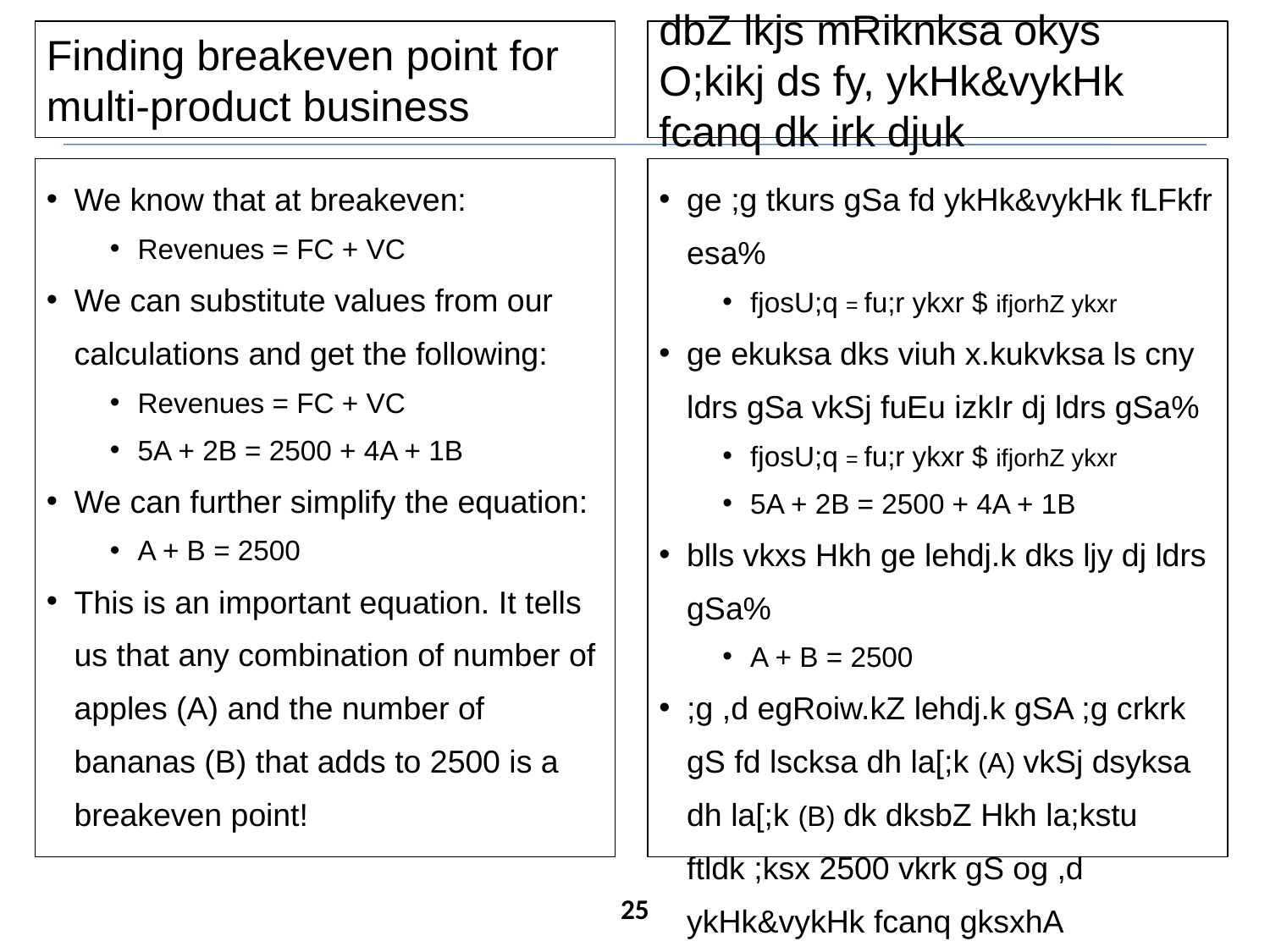

Finding breakeven point for multi-product business
dbZ lkjs mRiknksa okys O;kikj ds fy, ykHk&vykHk fcanq dk irk djuk
We know that at breakeven:
Revenues = FC + VC
We can substitute values from our calculations and get the following:
Revenues = FC + VC
5A + 2B = 2500 + 4A + 1B
We can further simplify the equation:
A + B = 2500
This is an important equation. It tells us that any combination of number of apples (A) and the number of bananas (B) that adds to 2500 is a breakeven point!
ge ;g tkurs gSa fd ykHk&vykHk fLFkfr esa%
fjosU;q = fu;r ykxr $ ifjorhZ ykxr
ge ekuksa dks viuh x.kukvksa ls cny ldrs gSa vkSj fuEu izkIr dj ldrs gSa%
fjosU;q = fu;r ykxr $ ifjorhZ ykxr
5A + 2B = 2500 + 4A + 1B
blls vkxs Hkh ge lehdj.k dks ljy dj ldrs gSa%
A + B = 2500
;g ,d egRoiw.kZ lehdj.k gSA ;g crkrk gS fd lscksa dh la[;k (A) vkSj dsyksa dh la[;k (B) dk dksbZ Hkh la;kstu ftldk ;ksx 2500 vkrk gS og ,d ykHk&vykHk fcanq gksxhA
25